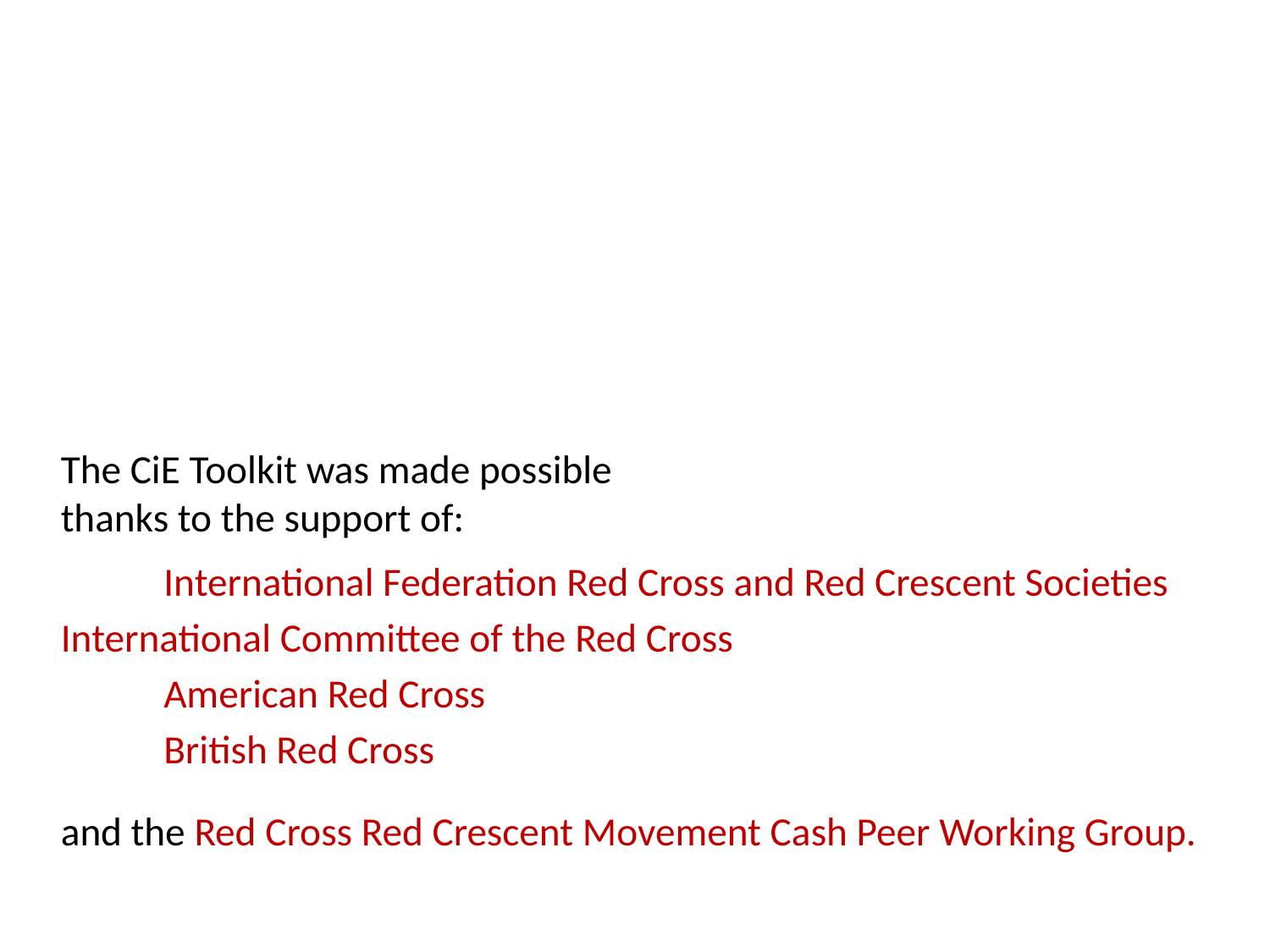

The CiE Toolkit was made possible
thanks to the support of:
 		International Federation Red Cross and Red Crescent Societies
		International Committee of the Red Cross
 		American Red Cross
 		British Red Cross
		and the Red Cross Red Crescent Movement Cash Peer Working Group.